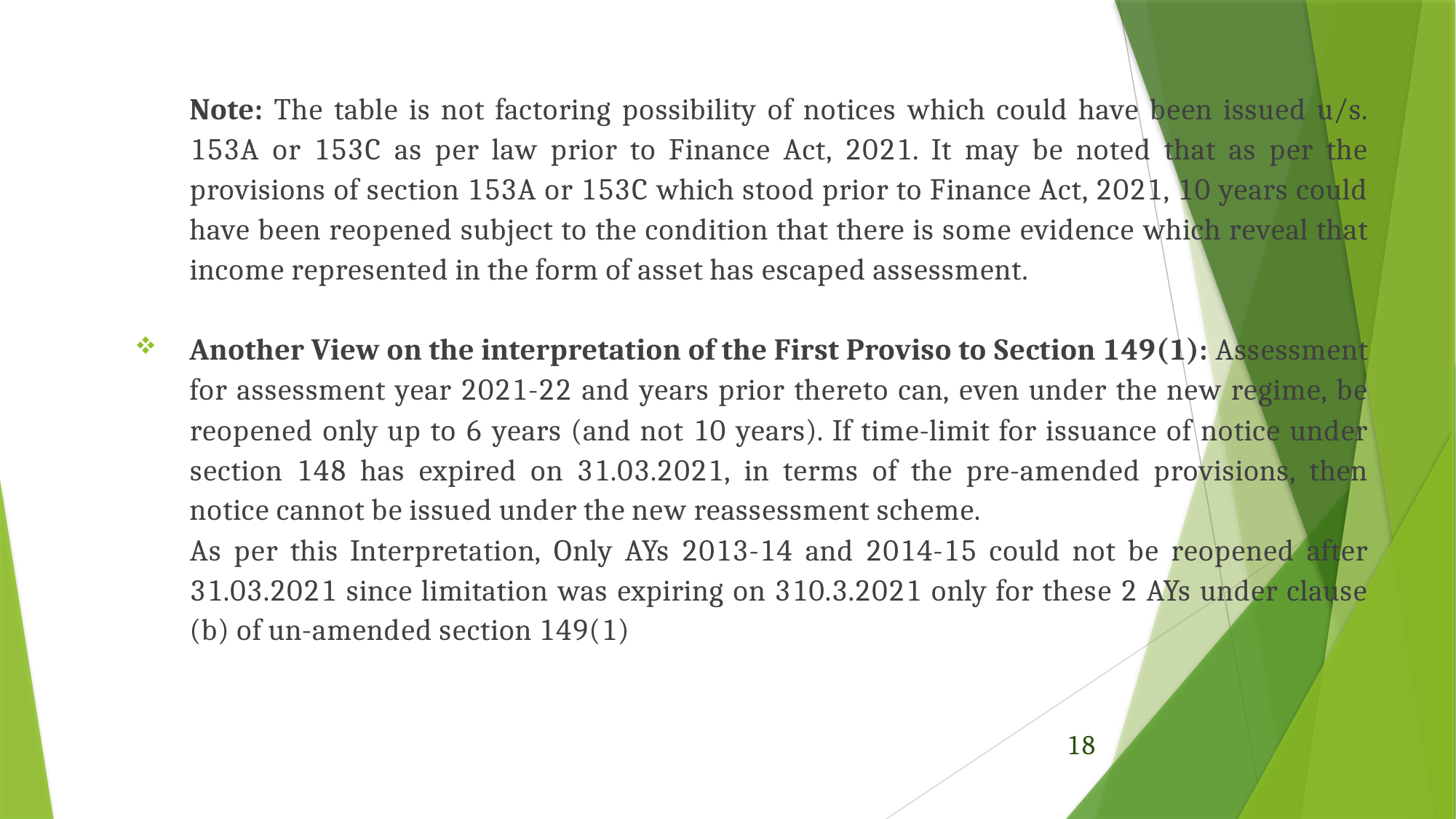

Note: The table is not factoring possibility of notices which could have been issued u/s. 153A or 153C as per law prior to Finance Act, 2021. It may be noted that as per the provisions of section 153A or 153C which stood prior to Finance Act, 2021, 10 years could have been reopened subject to the condition that there is some evidence which reveal that income represented in the form of asset has escaped assessment.

Another View on the interpretation of the First Proviso to Section 149(1): Assessment for assessment year 2021-22 and years prior thereto can, even under the new regime, be reopened only up to 6 years (and not 10 years). If time-limit for issuance of notice under section 148 has expired on 31.03.2021, in terms of the pre-amended provisions, then notice cannot be issued under the new reassessment scheme.
	As per this Interpretation, Only AYs 2013-14 and 2014-15 could not be reopened after 31.03.2021 since limitation was expiring on 310.3.2021 only for these 2 AYs under clause (b) of un-amended section 149(1)

18